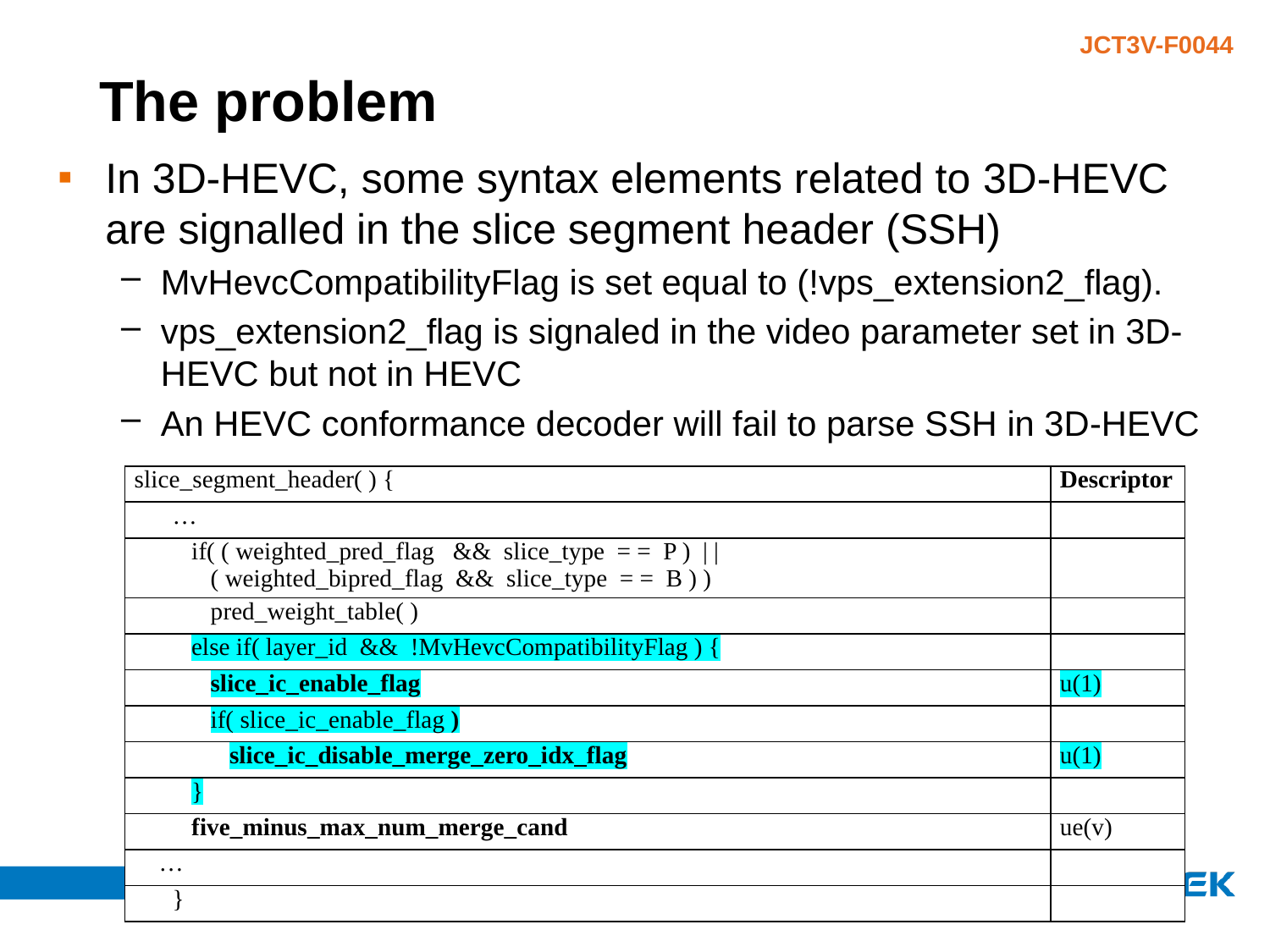

# The problem
In 3D-HEVC, some syntax elements related to 3D-HEVC are signalled in the slice segment header (SSH)
MvHevcCompatibilityFlag is set equal to (!vps_extension2_flag).
vps_extension2_flag is signaled in the video parameter set in 3D-HEVC but not in HEVC
An HEVC conformance decoder will fail to parse SSH in 3D-HEVC

| slice\_segment\_header( ) { | Descriptor |
| --- | --- |
| … |  |
| if( ( weighted\_pred\_flag && slice\_type = = P ) | | ( weighted\_bipred\_flag && slice\_type = = B ) ) |  |
| pred\_weight\_table( ) |  |
| else if( layer\_id && !MvHevcCompatibilityFlag ) { |  |
| slice\_ic\_enable\_flag | u(1) |
| if( slice\_ic\_enable\_flag ) |  |
| slice\_ic\_disable\_merge\_zero\_idx\_flag | u(1) |
| } |  |
| five\_minus\_max\_num\_merge\_cand | ue(v) |
| … |  |
| } |  |
3